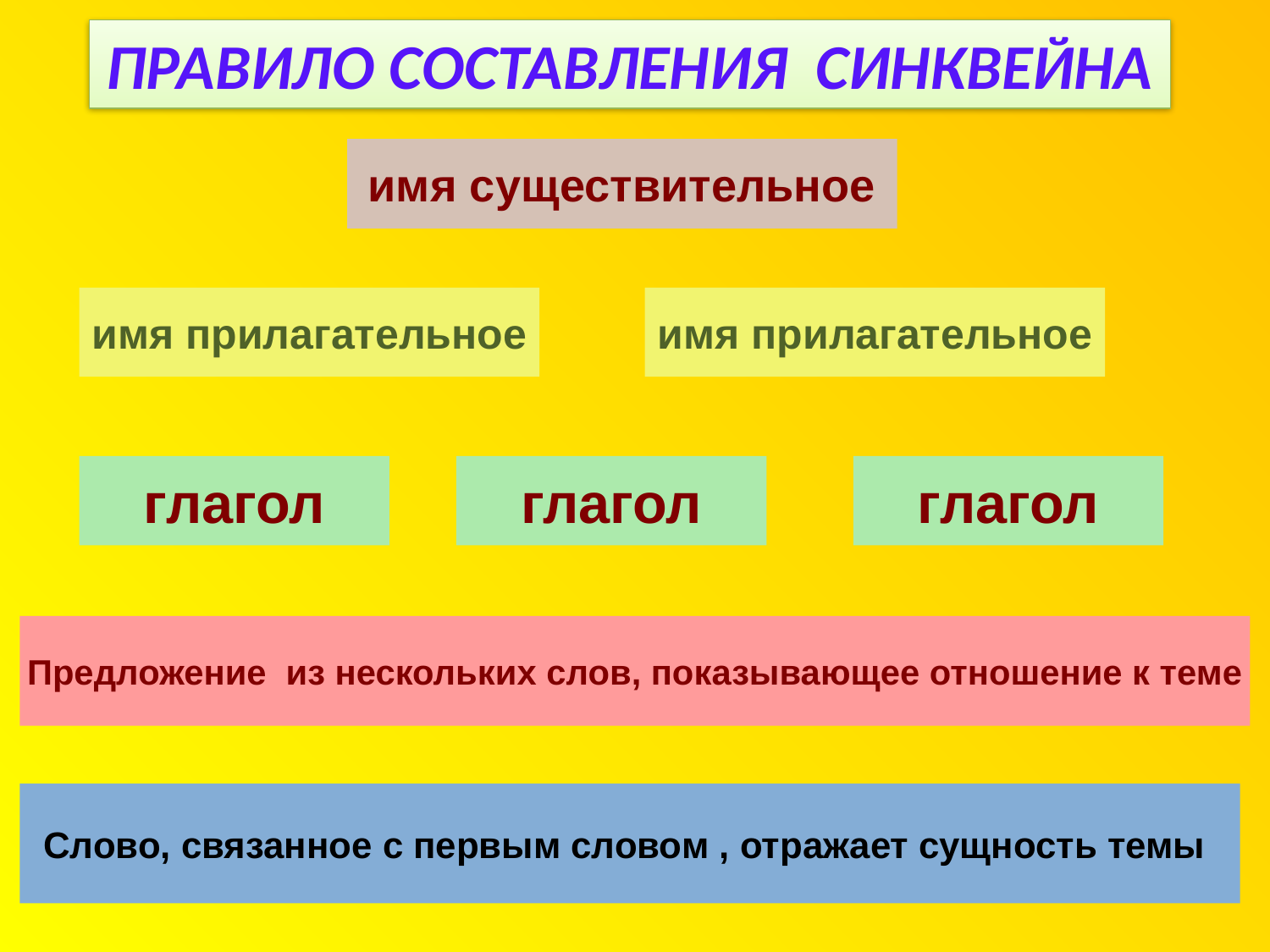

ПРАВИЛО СОСТАВЛЕНИЯ  СИНКВЕЙНА
имя существительное
имя прилагательное
имя прилагательное
глагол
глагол
глагол
Предложение  из нескольких слов, показывающее отношение к теме
Слово, связанное с первым словом , отражает сущность темы